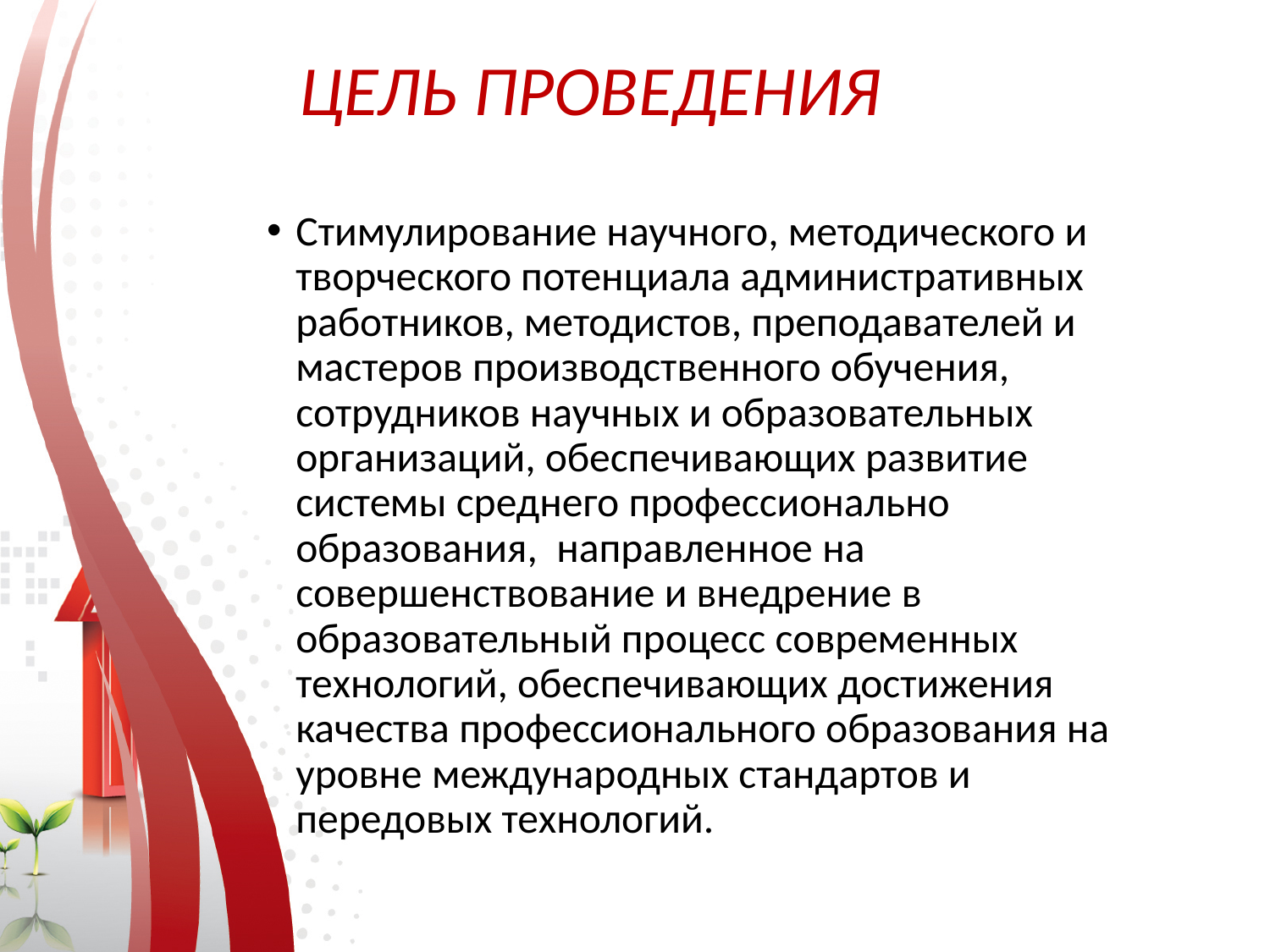

# ЦЕЛЬ ПРОВЕДЕНИЯ
Стимулирование научного, методического и творческого потенциала административных работников, методистов, преподавателей и мастеров производственного обучения, сотрудников научных и образовательных организаций, обеспечивающих развитие системы среднего профессионально образования,  направленное на совершенствование и внедрение в образовательный процесс современных технологий, обеспечивающих достижения качества профессионального образования на уровне международных стандартов и передовых технологий.